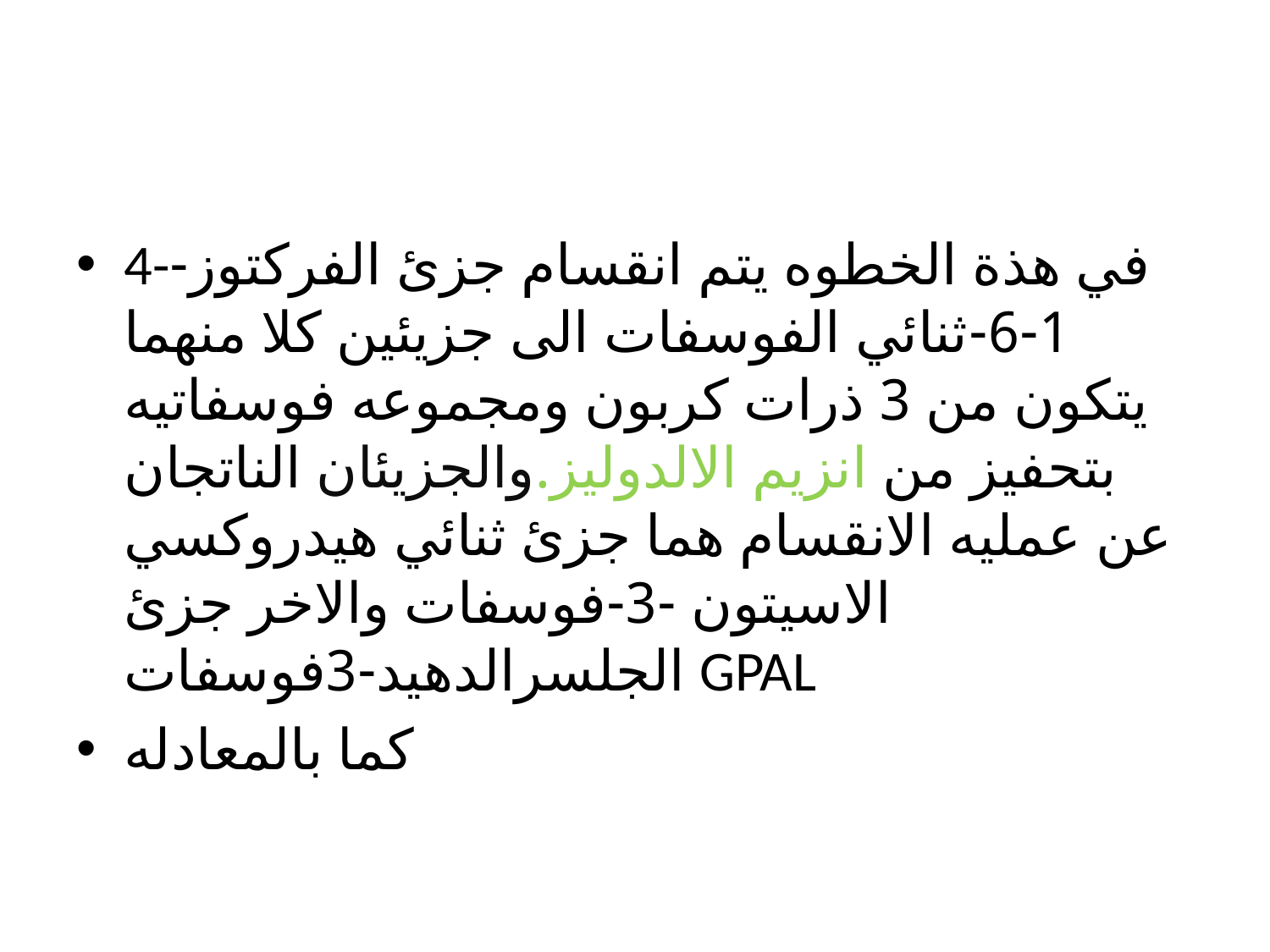

4-في هذة الخطوه يتم انقسام جزئ الفركتوز-1-6-ثنائي الفوسفات الى جزيئين كلا منهما يتكون من 3 ذرات كربون ومجموعه فوسفاتيه بتحفيز من انزيم الالدوليز.والجزيئان الناتجان عن عمليه الانقسام هما جزئ ثنائي هيدروكسي الاسيتون -3-فوسفات والاخر جزئ الجلسرالدهيد-3فوسفات GPAL
كما بالمعادله